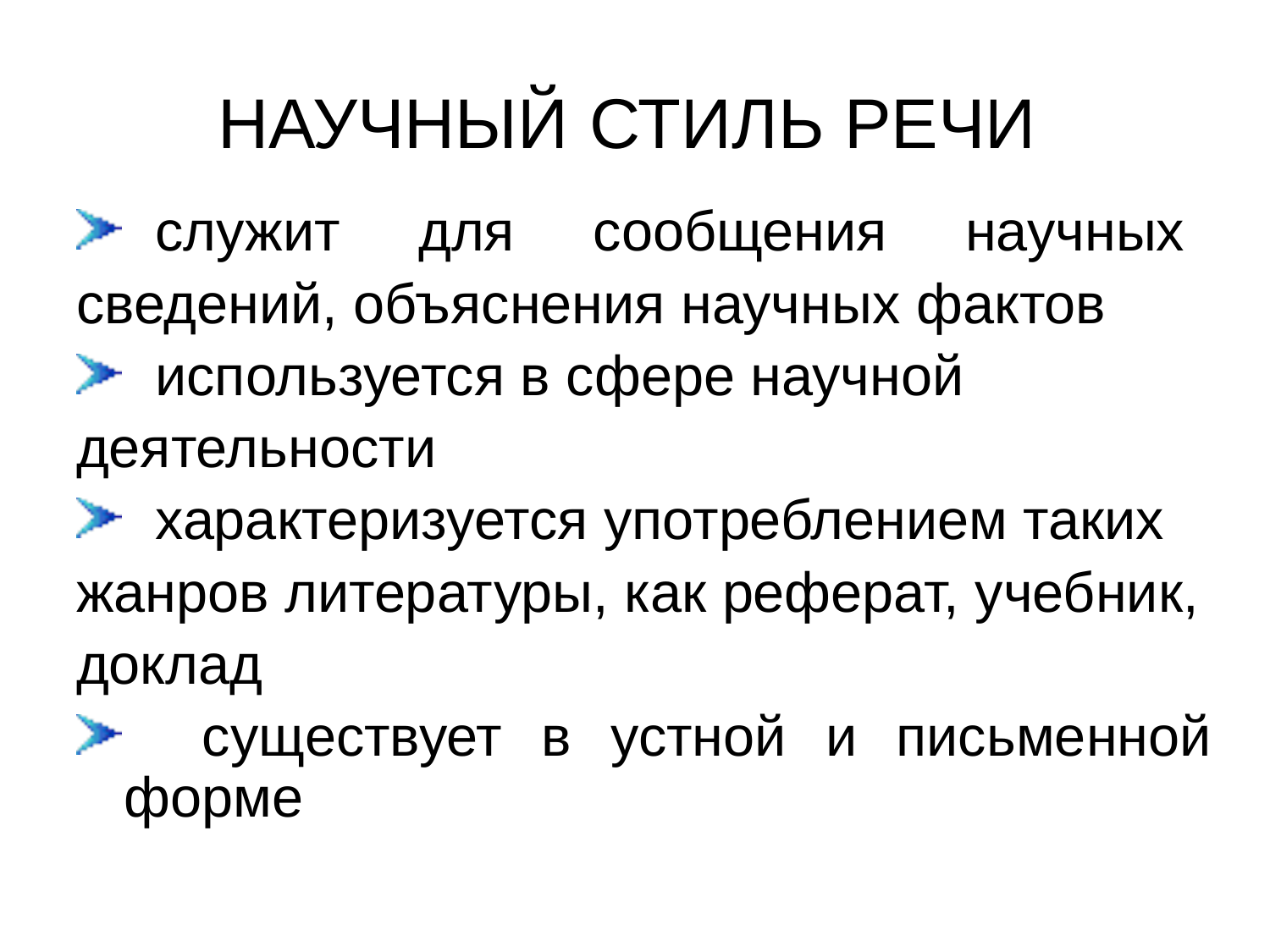

# НАУЧНЫЙ СТИЛЬ РЕЧИ
  служит     для     сообщения     научных
сведений, объяснения научных фактов
  используется в сфере научной
деятельности
  характеризуется употреблением таких
жанров литературы, как реферат, учебник,
доклад
  существует в устной и письменной форме